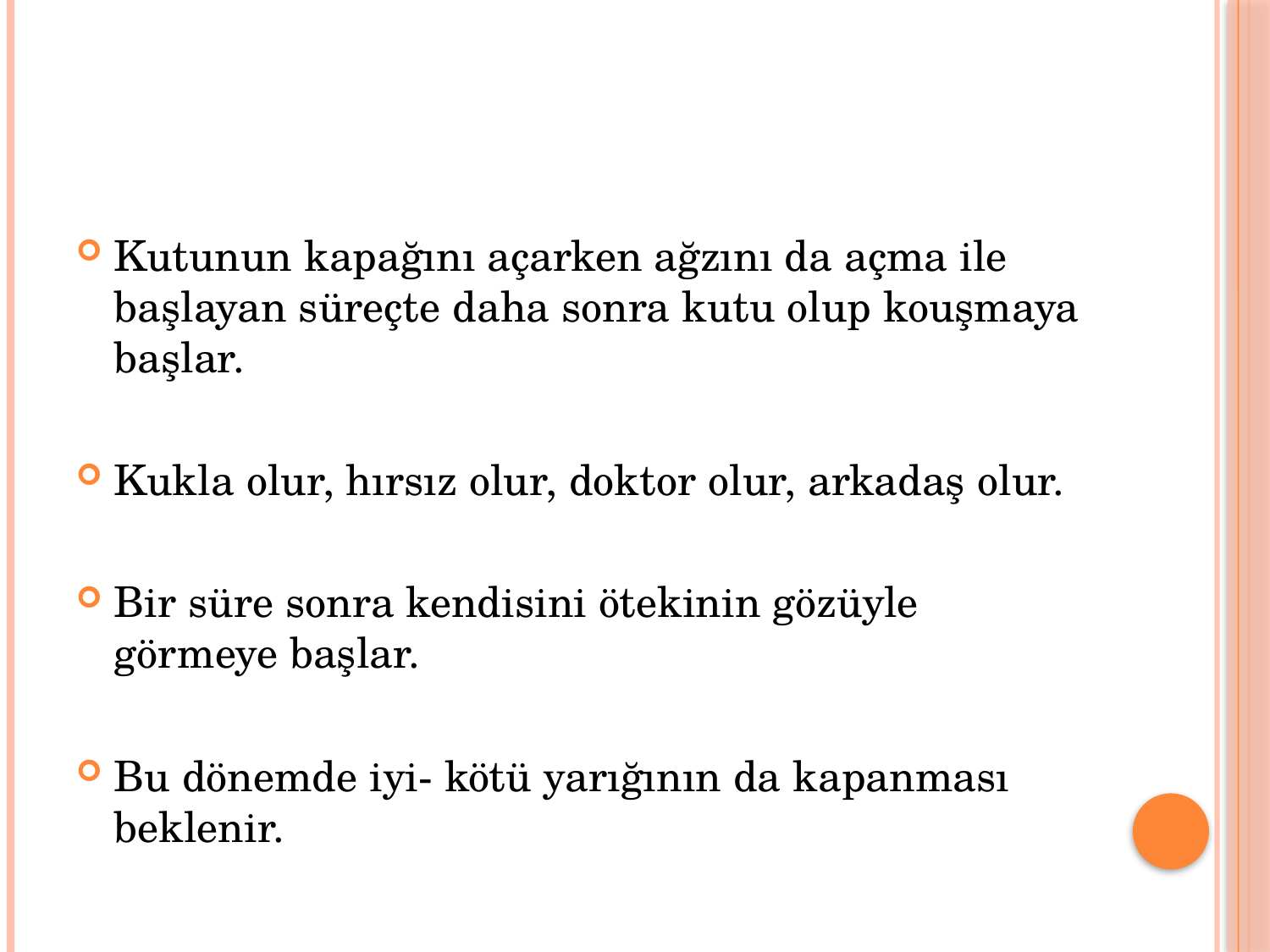

Kutunun kapağını açarken ağzını da açma ile başlayan süreçte daha sonra kutu olup kouşmaya başlar.

Kukla olur, hırsız olur, doktor olur, arkadaş olur.

Bir süre sonra kendisini ötekinin gözüyle görmeye başlar.

Bu dönemde iyi- kötü yarığının da kapanması beklenir.